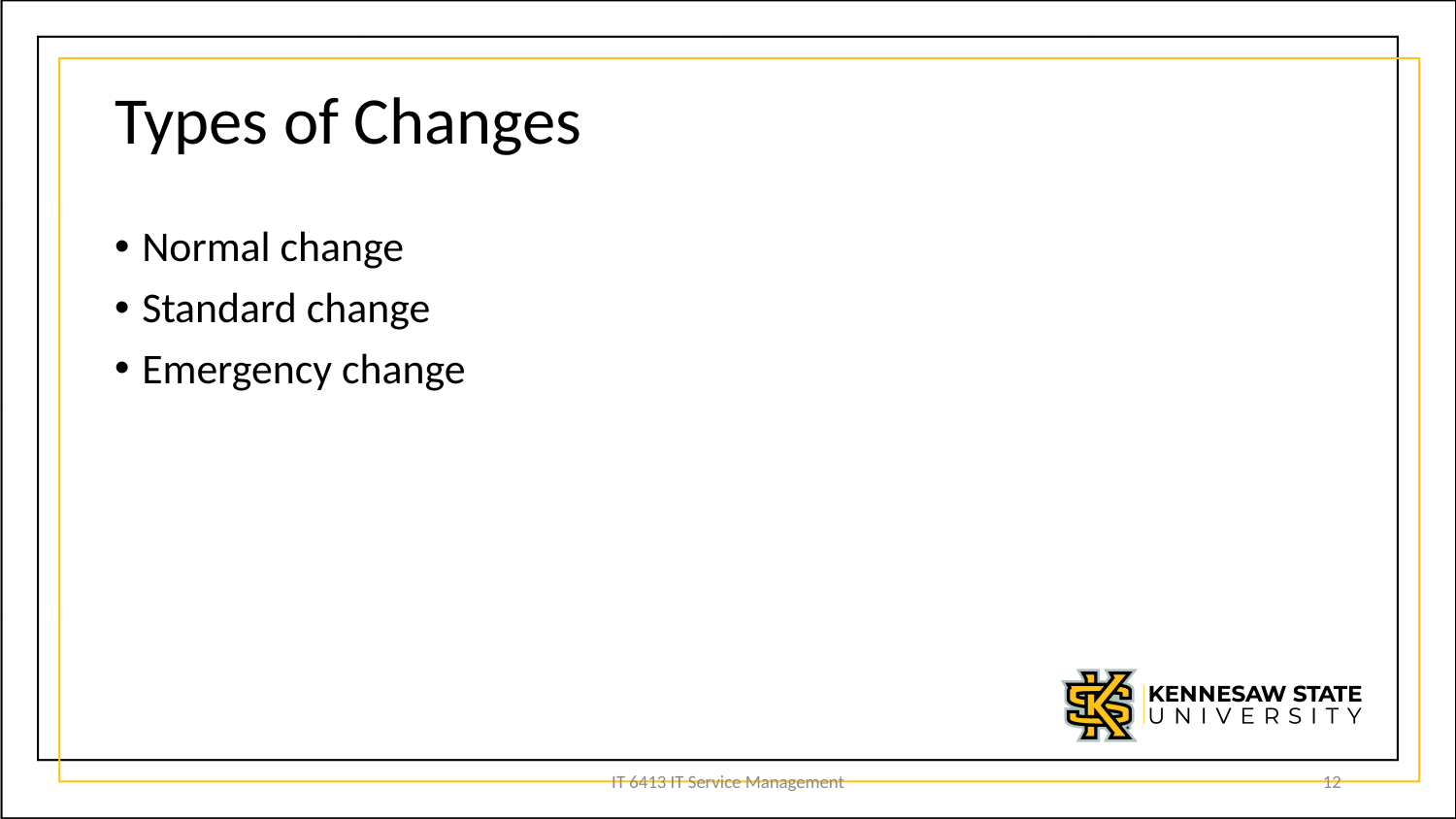

# Types of Changes
Normal change
Standard change
Emergency change
IT 6413 IT Service Management
12